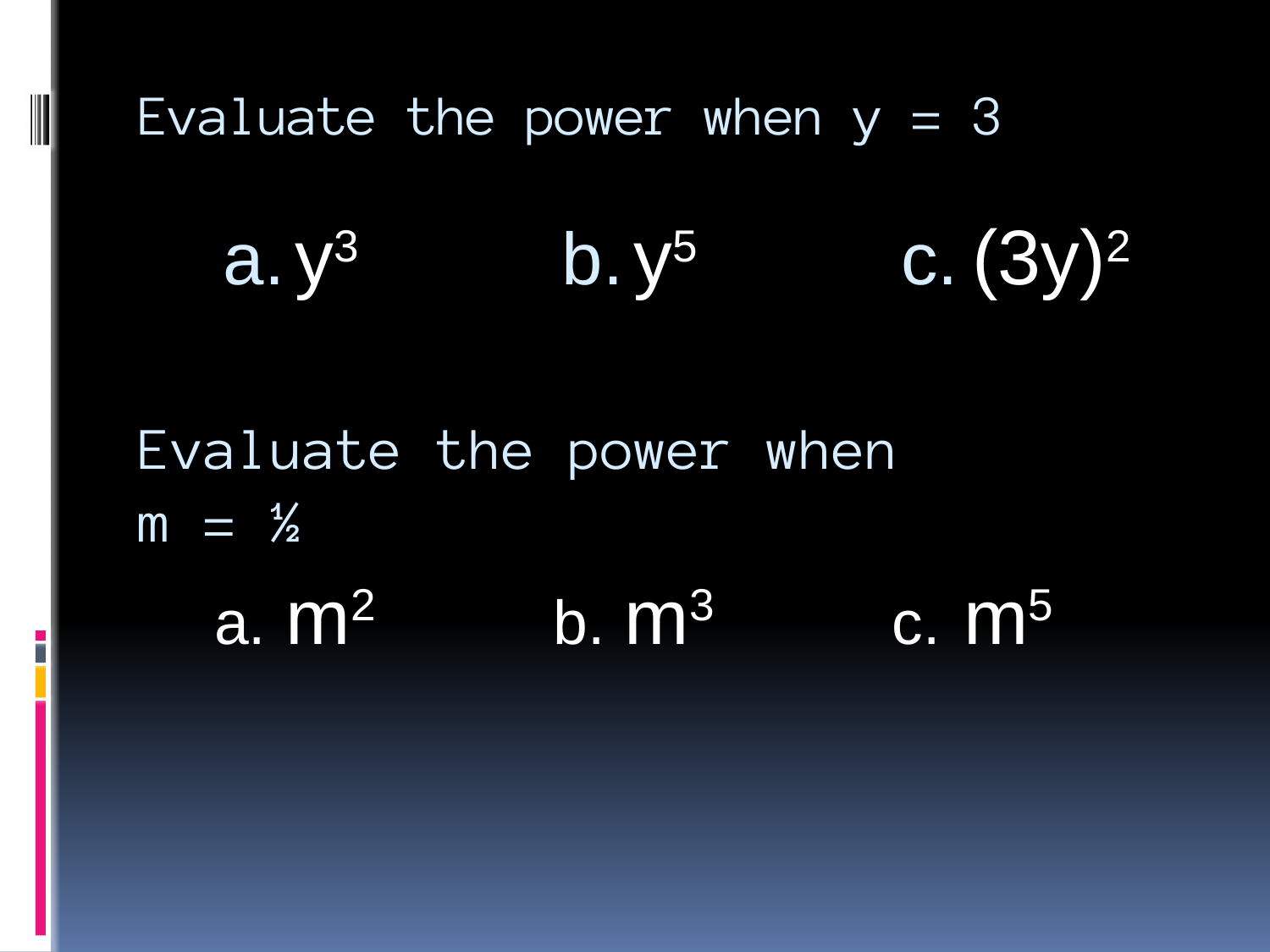

# Evaluate the power when y = 3
y3
y5
(3y)2

Evaluate the power when
m = ½
m2
m3
m5